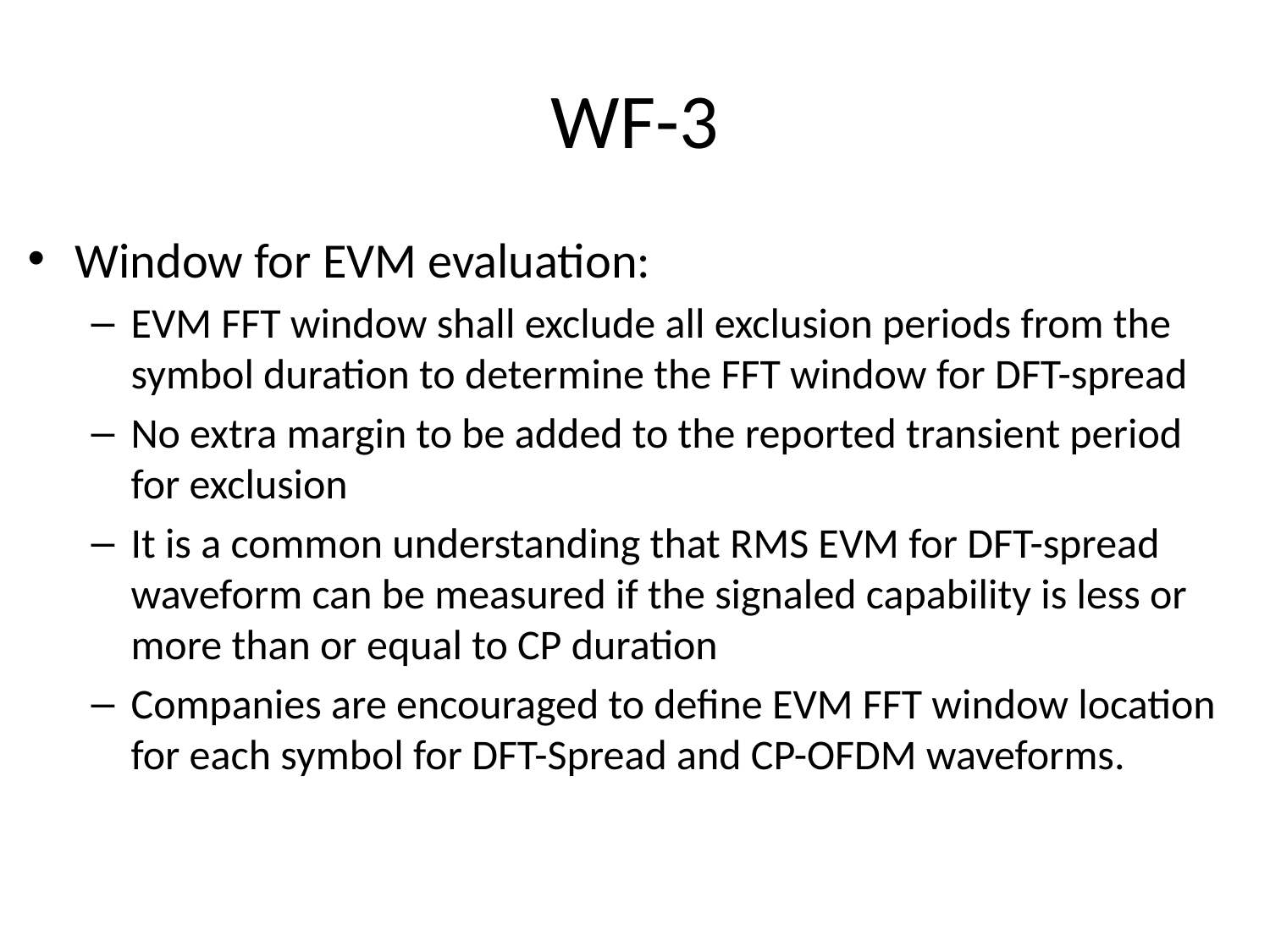

# WF-3
Window for EVM evaluation:
EVM FFT window shall exclude all exclusion periods from the symbol duration to determine the FFT window for DFT-spread
No extra margin to be added to the reported transient period for exclusion
It is a common understanding that RMS EVM for DFT-spread waveform can be measured if the signaled capability is less or more than or equal to CP duration
Companies are encouraged to define EVM FFT window location for each symbol for DFT-Spread and CP-OFDM waveforms.